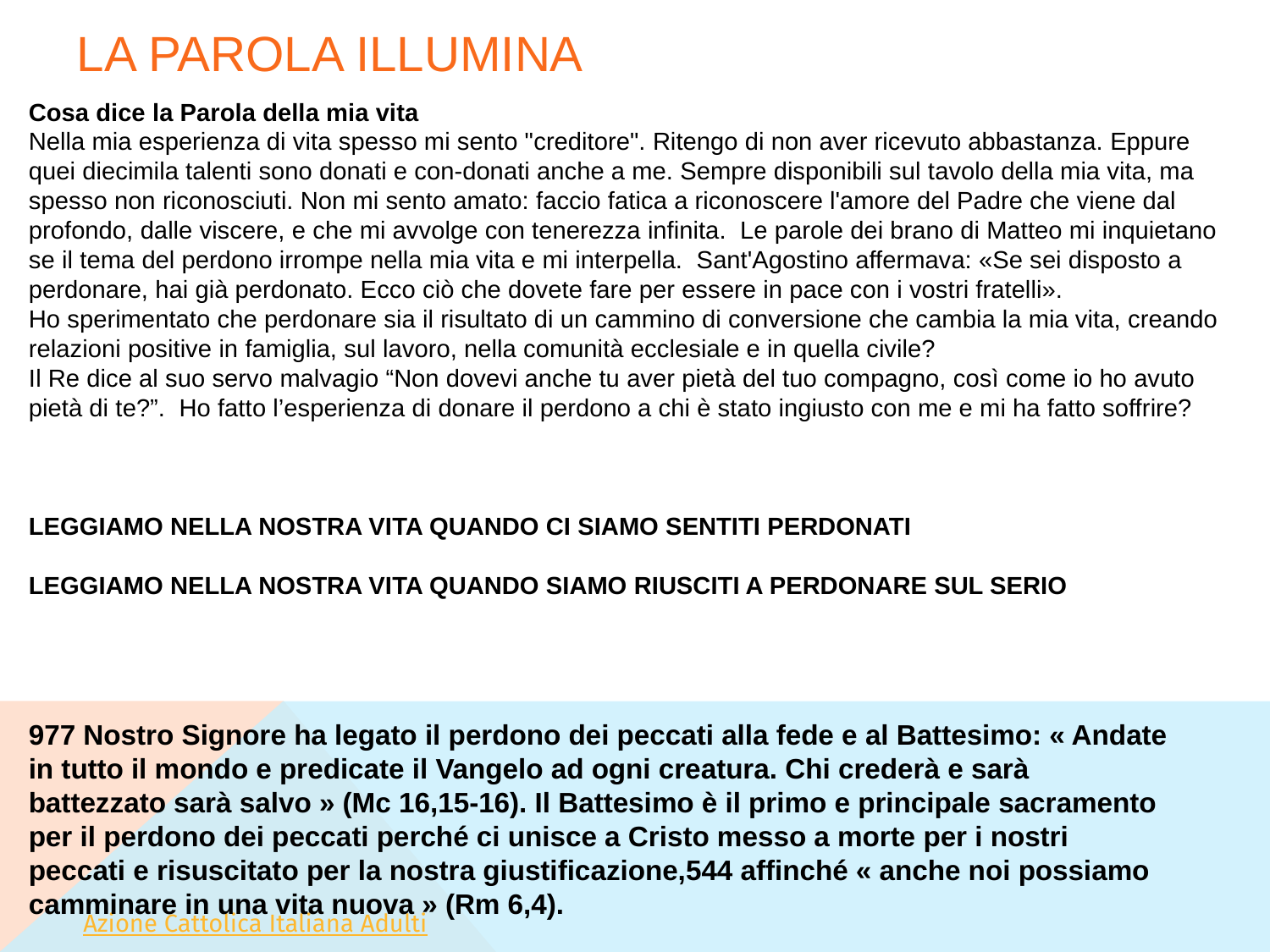

LA PAROLA ILLUMINA
Cosa dice la Parola della mia vita
Nella mia esperienza di vita spesso mi sento "creditore". Ritengo di non aver ricevuto abbastanza. Eppure quei diecimila talenti sono donati e con-donati anche a me. Sempre disponibili sul tavolo della mia vita, ma spesso non riconosciuti. Non mi sento amato: faccio fatica a riconoscere l'amore del Padre che viene dal profondo, dalle viscere, e che mi avvolge con tenerezza infinita.  Le parole dei brano di Matteo mi inquietano se il tema del perdono irrompe nella mia vita e mi interpella.  Sant'Agostino affermava: «Se sei disposto a perdonare, hai già perdonato. Ecco ciò che dovete fare per essere in pace con i vostri fratelli».
Ho sperimentato che perdonare sia il risultato di un cammino di conversione che cambia la mia vita, creando relazioni positive in famiglia, sul lavoro, nella comunità ecclesiale e in quella civile?
Il Re dice al suo servo malvagio “Non dovevi anche tu aver pietà del tuo compagno, così come io ho avuto pietà di te?”.  Ho fatto l’esperienza di donare il perdono a chi è stato ingiusto con me e mi ha fatto soffrire?

LEGGIAMO NELLA NOSTRA VITA QUANDO CI SIAMO SENTITI PERDONATI

LEGGIAMO NELLA NOSTRA VITA QUANDO SIAMO RIUSCITI A PERDONARE SUL SERIO

977 Nostro Signore ha legato il perdono dei peccati alla fede e al Battesimo: « Andate in tutto il mondo e predicate il Vangelo ad ogni creatura. Chi crederà e sarà battezzato sarà salvo » (Mc 16,15-16). Il Battesimo è il primo e principale sacramento per il perdono dei peccati perché ci unisce a Cristo messo a morte per i nostri peccati e risuscitato per la nostra giustificazione,544 affinché « anche noi possiamo camminare in una vita nuova » (Rm 6,4).
  Azione Cattolica Italiana Adulti